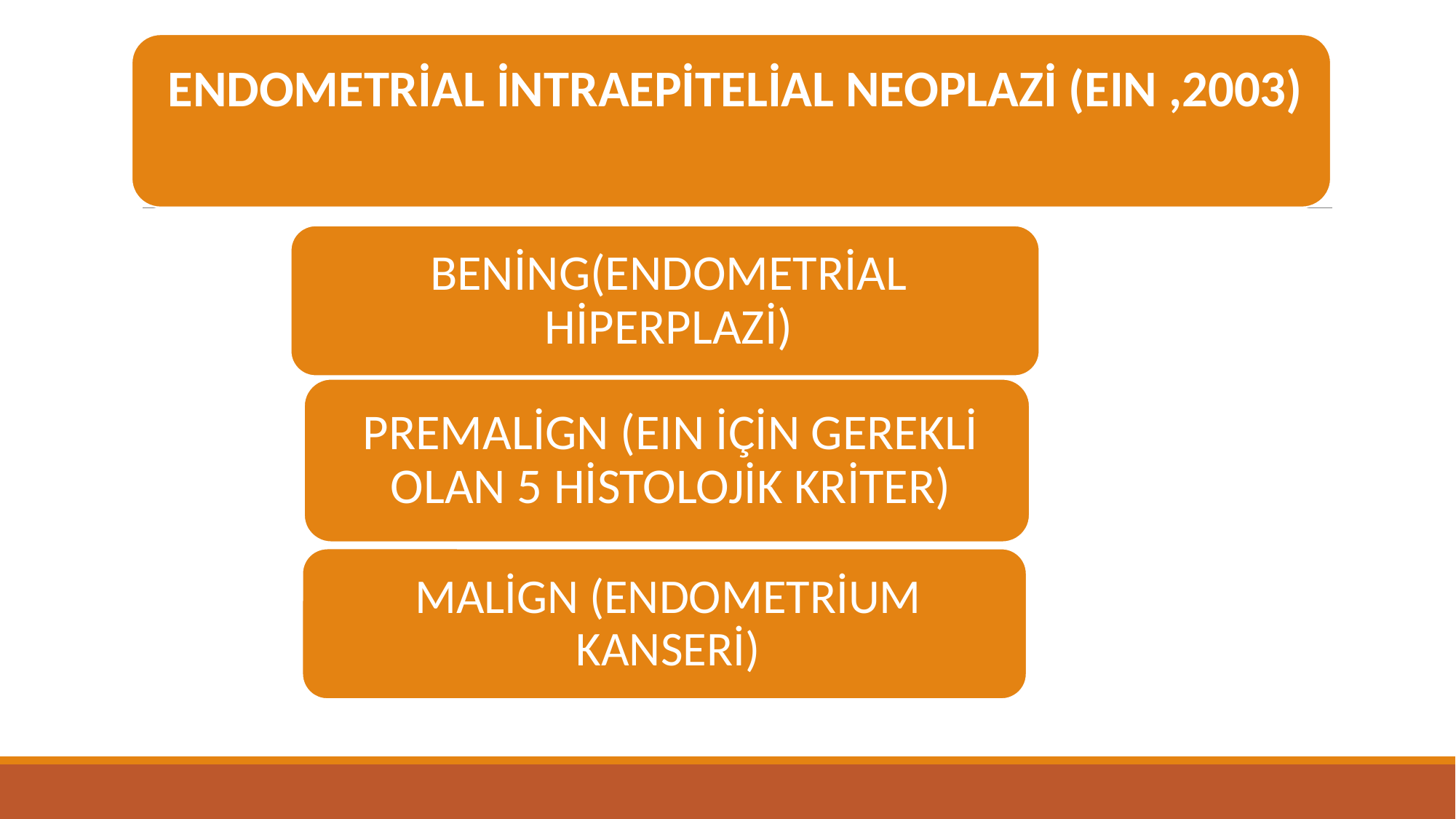

ENDOMETRİAL İNTRAEPİTELİAL NEOPLAZİ (EIN ,2003)
BENİNG(ENDOMETRİAL HİPERPLAZİ)
PREMALİGN (EIN İÇİN GEREKLİ OLAN 5 HİSTOLOJİK KRİTER)
MALİGN (ENDOMETRİUM KANSERİ)